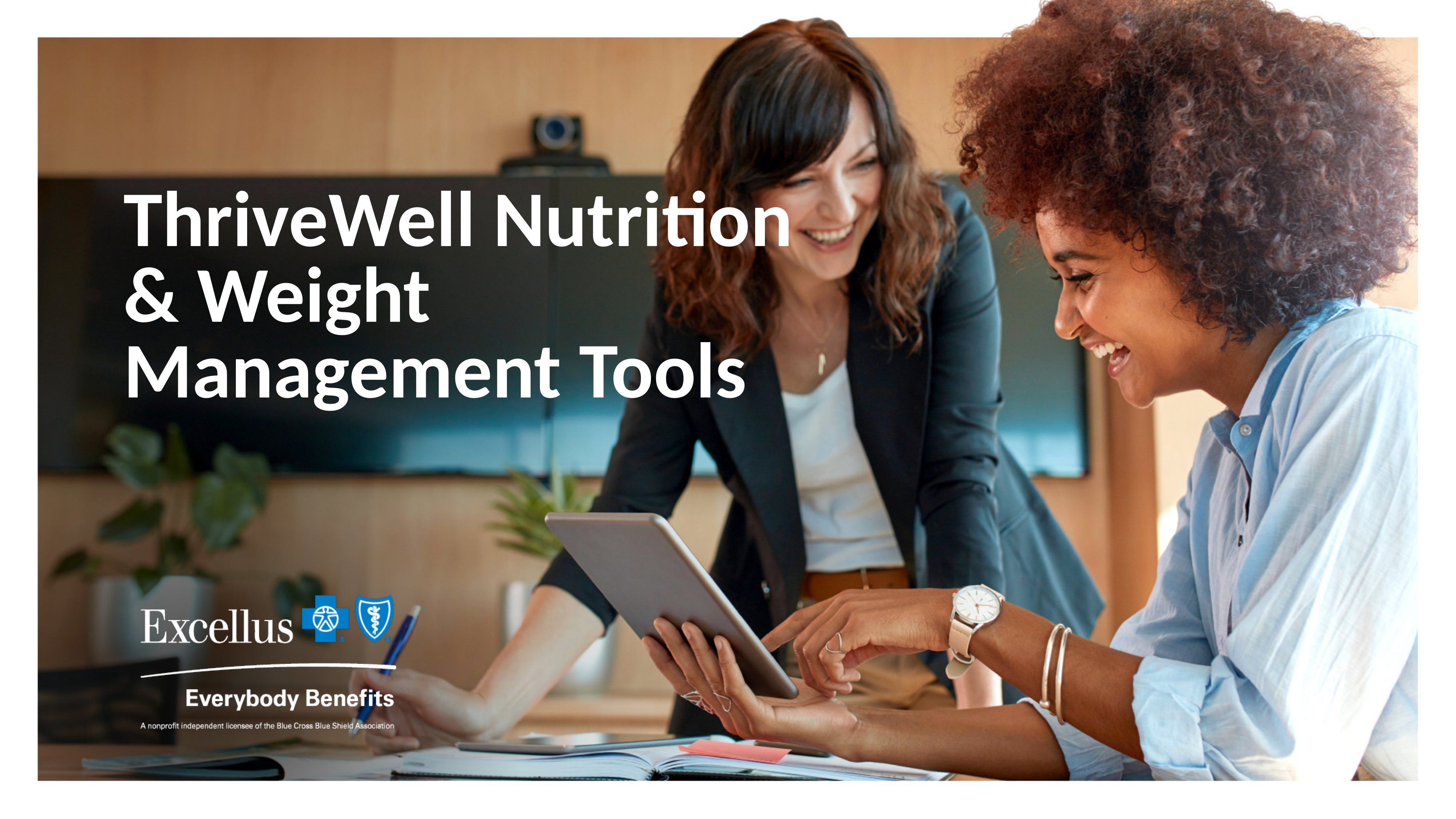

# ThriveWell Nutrition & Weight Management Tools